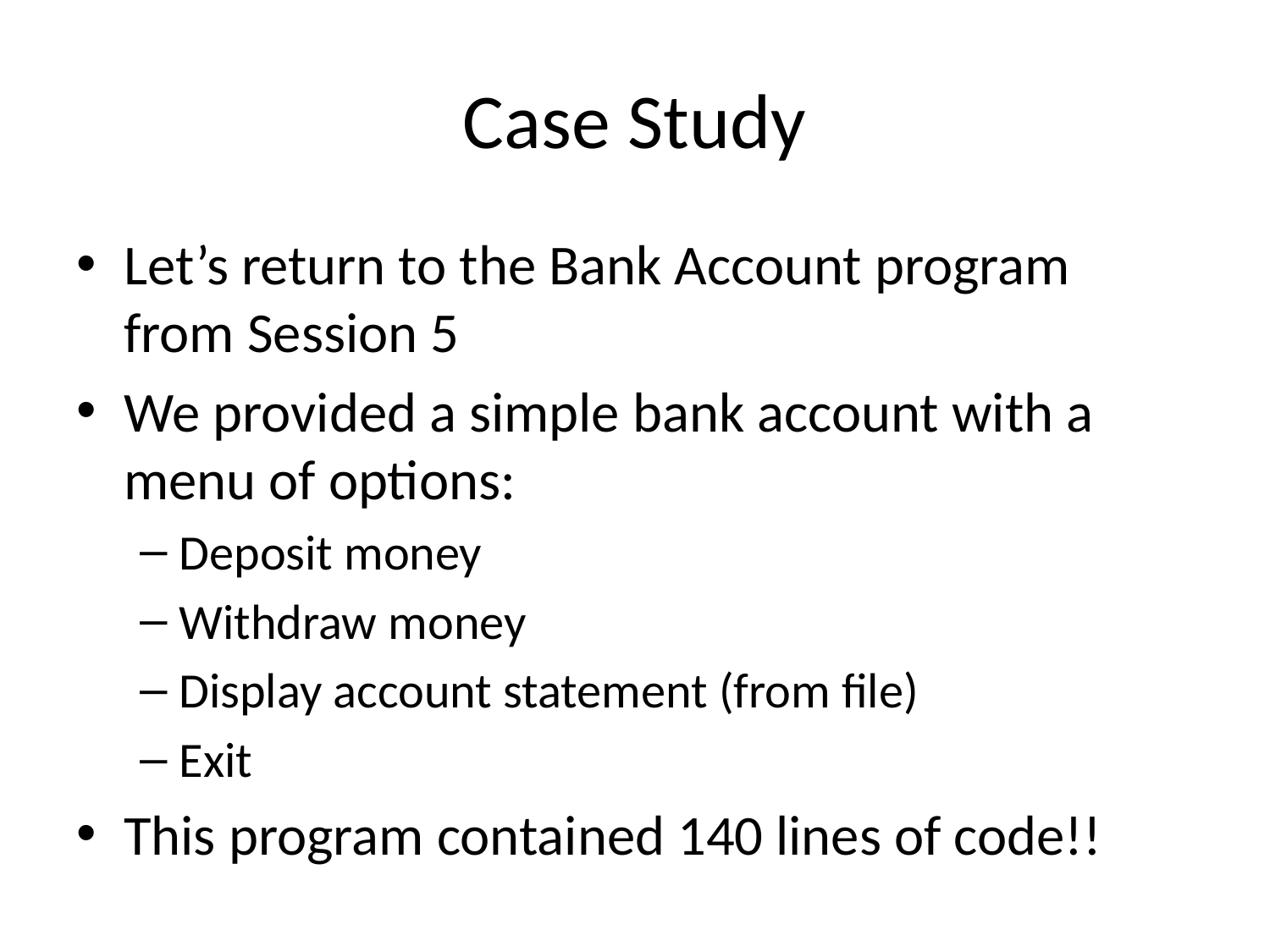

# Case Study
Let’s return to the Bank Account program from Session 5
We provided a simple bank account with a menu of options:
Deposit money
Withdraw money
Display account statement (from file)
Exit
This program contained 140 lines of code!!